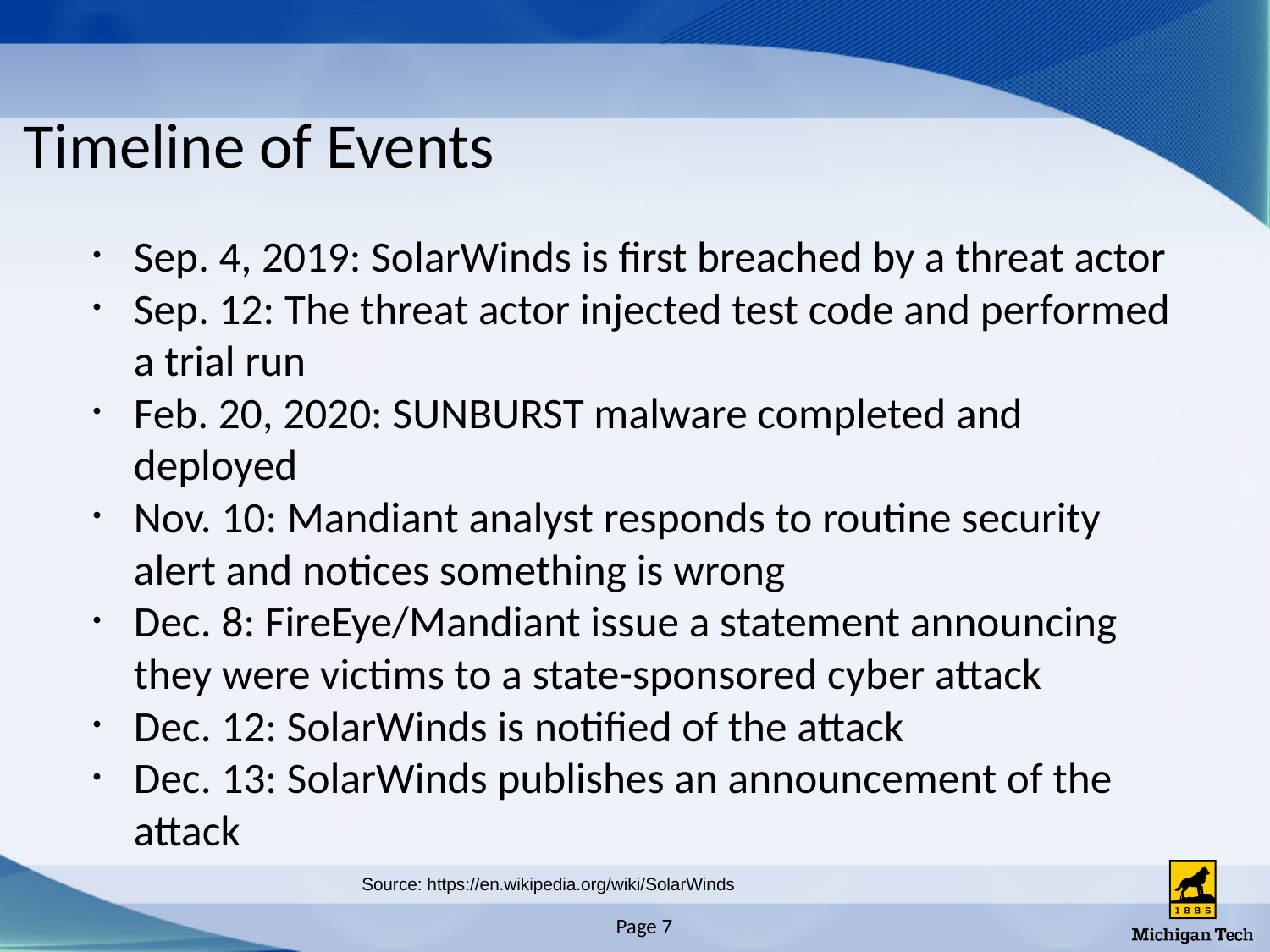

# Timeline of Events
Sep. 4, 2019: SolarWinds is first breached by a threat actor
Sep. 12: The threat actor injected test code and performed a trial run
Feb. 20, 2020: SUNBURST malware completed and deployed
Nov. 10: Mandiant analyst responds to routine security alert and notices something is wrong
Dec. 8: FireEye/Mandiant issue a statement announcing they were victims to a state-sponsored cyber attack
Dec. 12: SolarWinds is notified of the attack
Dec. 13: SolarWinds publishes an announcement of the attack
Source: https://en.wikipedia.org/wiki/SolarWinds